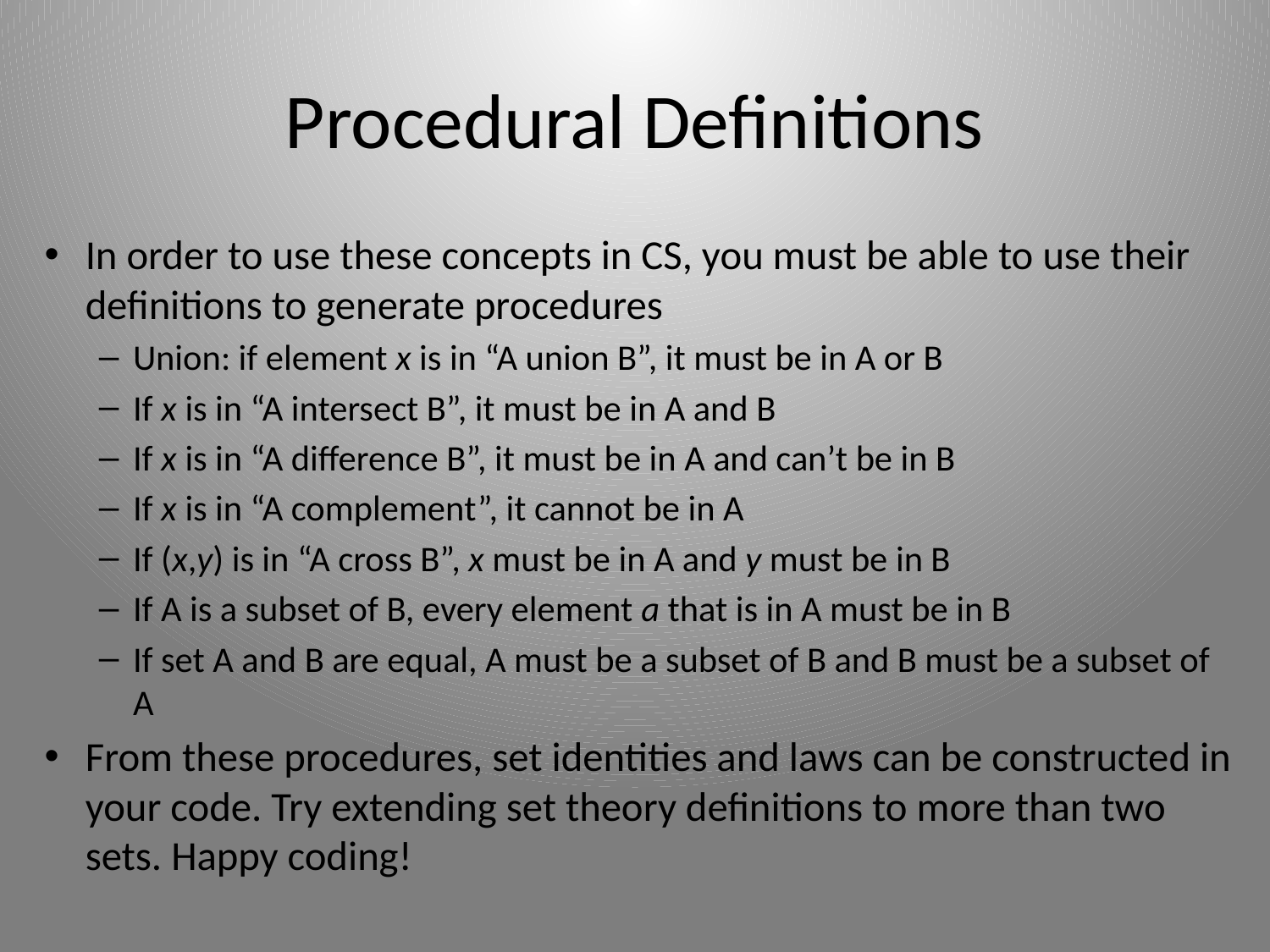

# Procedural Definitions
In order to use these concepts in CS, you must be able to use their definitions to generate procedures
Union: if element x is in “A union B”, it must be in A or B
If x is in “A intersect B”, it must be in A and B
If x is in “A difference B”, it must be in A and can’t be in B
If x is in “A complement”, it cannot be in A
If (x,y) is in “A cross B”, x must be in A and y must be in B
If A is a subset of B, every element a that is in A must be in B
If set A and B are equal, A must be a subset of B and B must be a subset of A
From these procedures, set identities and laws can be constructed in your code. Try extending set theory definitions to more than two sets. Happy coding!